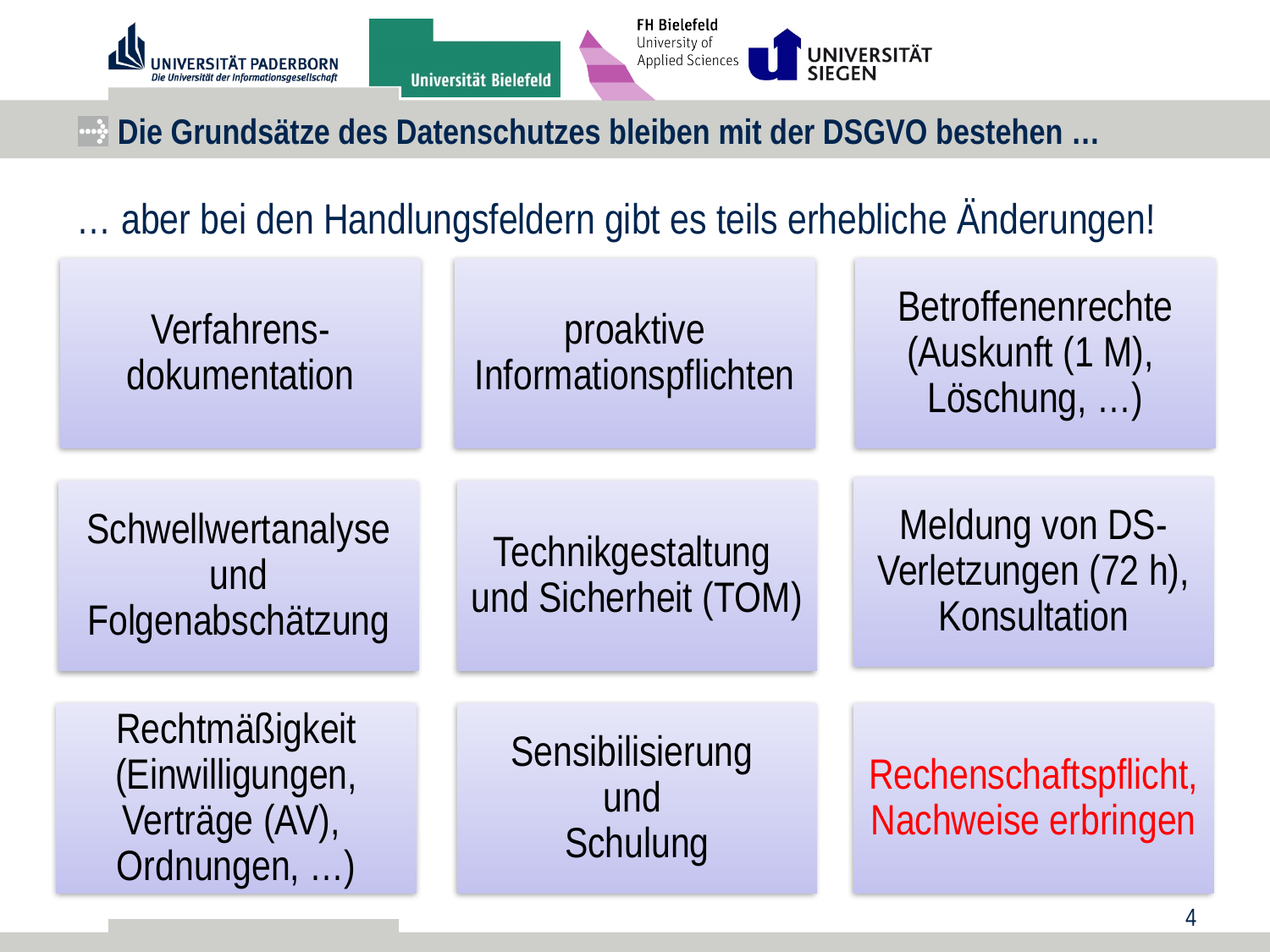

# Die Grundsätze des Datenschutzes bleiben mit der DSGVO bestehen …
… aber bei den Handlungsfeldern gibt es teils erhebliche Änderungen!
Verfahrens-dokumentation
proaktive Informationspflichten
Betroffenenrechte (Auskunft (1 M),
Löschung, …)
Schwellwertanalyse und Folgenabschätzung
Technikgestaltung
und Sicherheit (TOM)
Meldung von DS-Verletzungen (72 h), Konsultation
Rechtmäßigkeit (Einwilligungen, Verträge (AV),
Ordnungen, …)
Sensibilisierung
und
Schulung
Rechenschaftspflicht, Nachweise erbringen
4